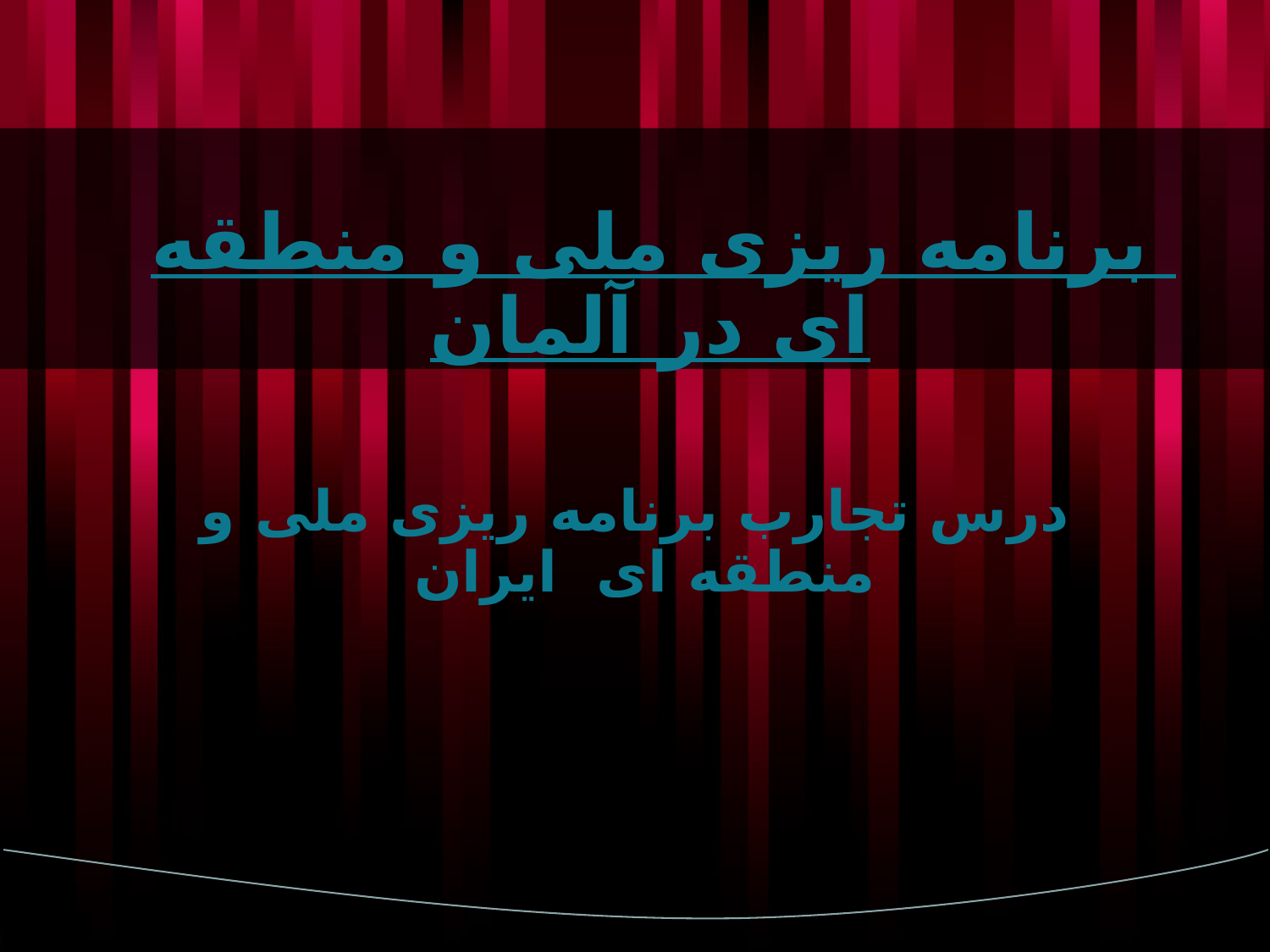

برنامه ریزی ملی و منطقه ای در آلمان
درس تجارب برنامه ریزی ملی و منطقه ای  ایران